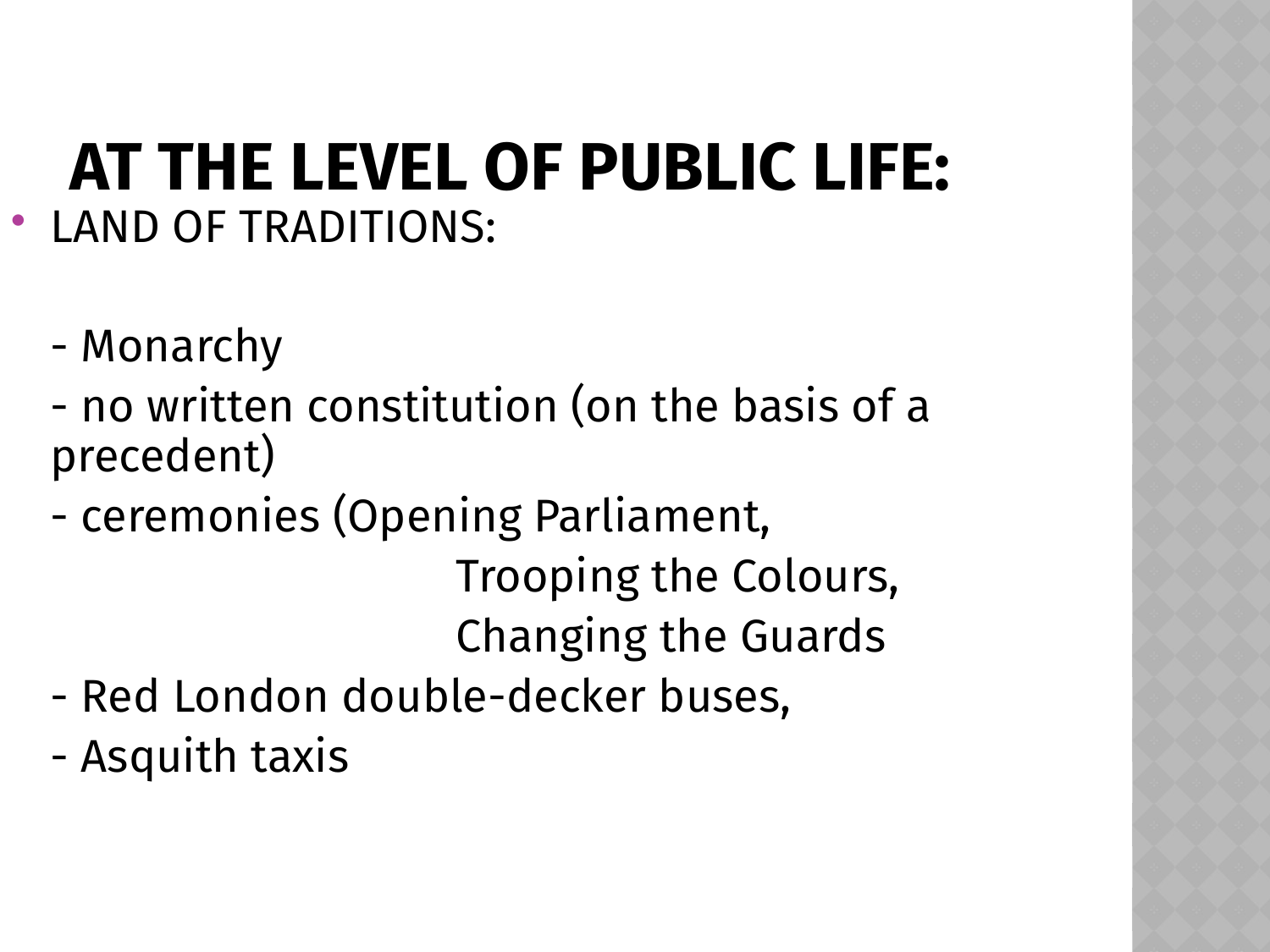

# At the level of public life:
LAND OF TRADITIONS:

	- Monarchy
	- no written constitution (on the basis of a precedent)
	- ceremonies (Opening Parliament,
				  Trooping the Colours,
				  Changing the Guards
	- Red London double-decker buses,
	- Asquith taxis